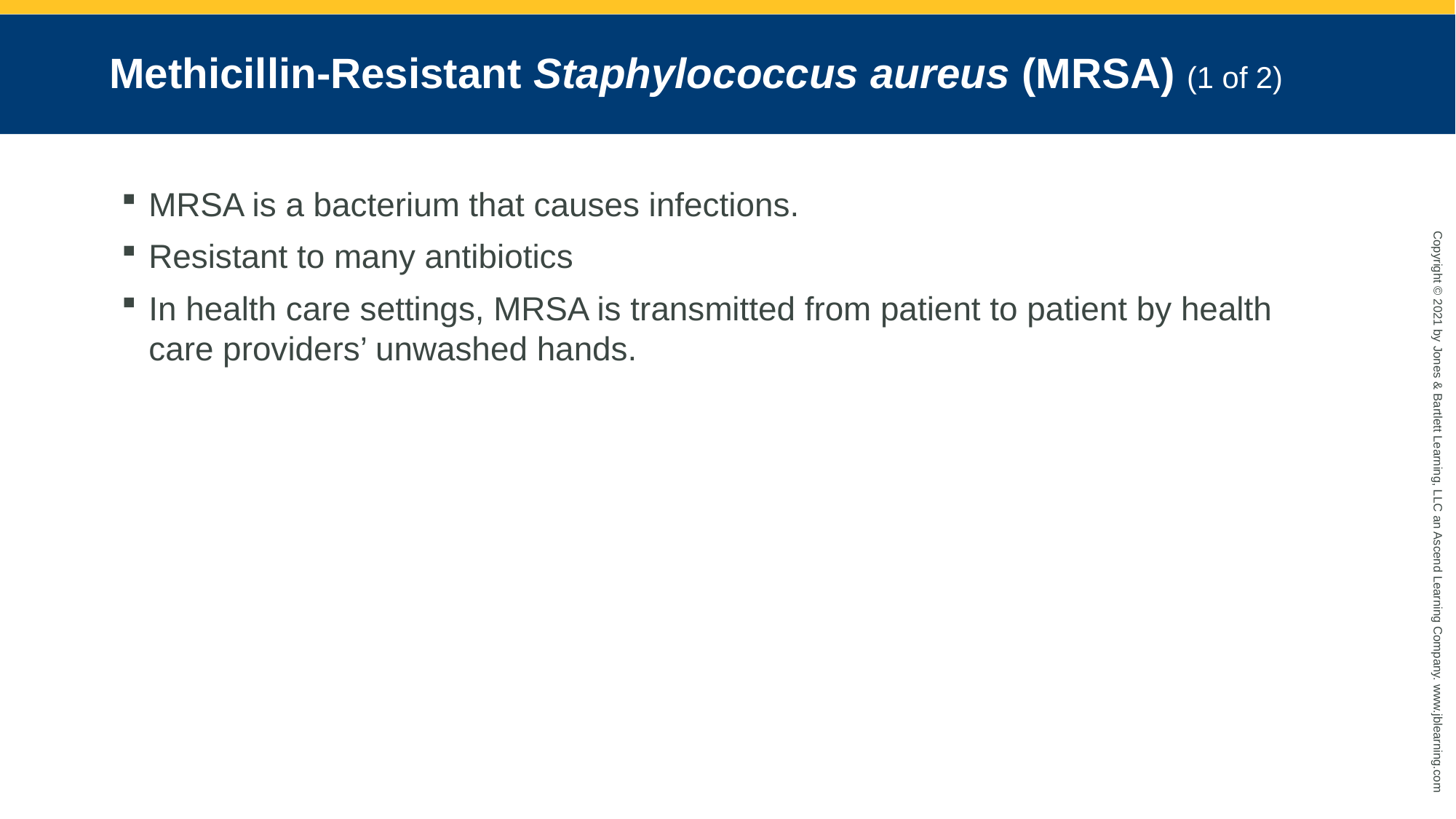

# Methicillin-Resistant Staphylococcus aureus (MRSA) (1 of 2)
MRSA is a bacterium that causes infections.
Resistant to many antibiotics
In health care settings, MRSA is transmitted from patient to patient by health care providers’ unwashed hands.